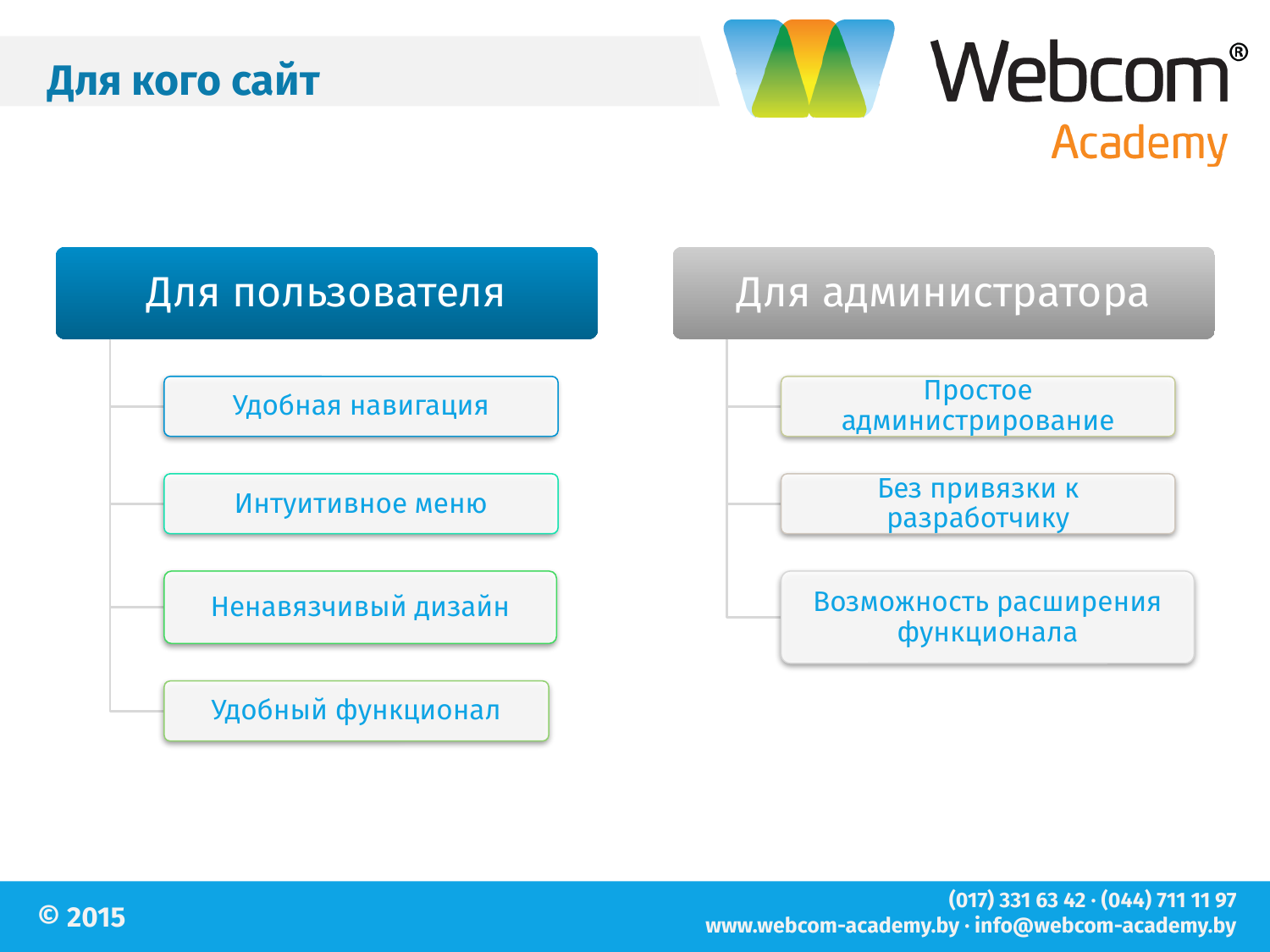

# Для кого сайт
Для пользователя
Удобная навигация
Интуитивное меню
Ненавязчивый дизайн
Удобный функционал
Для администратора
Простое администрирование
Без привязки к разработчику
Возможность расширения функционала